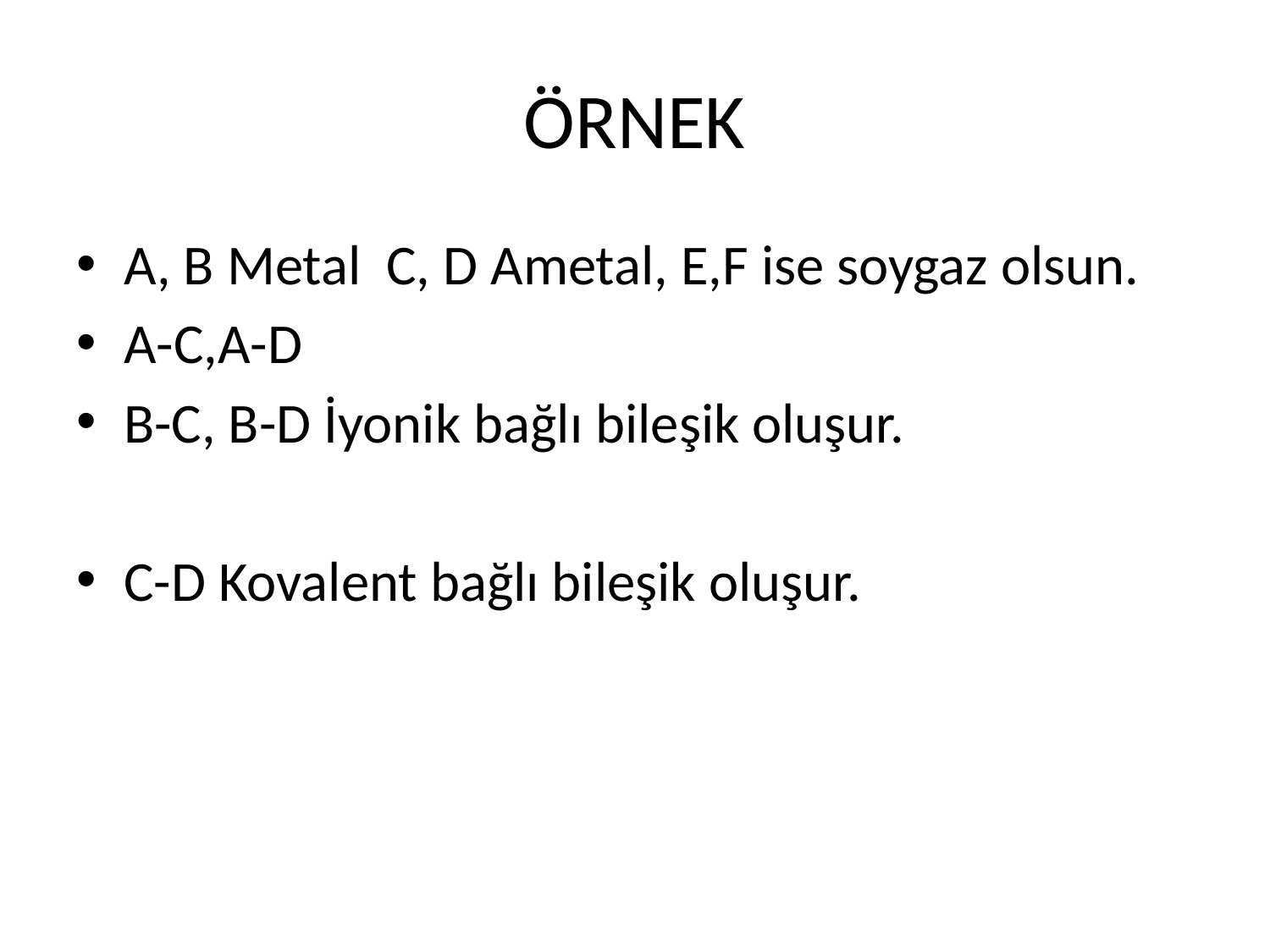

# ÖRNEK
A, B Metal  C, D Ametal, E,F ise soygaz olsun.
A-C,A-D
B-C, B-D İyonik bağlı bileşik oluşur.

C-D Kovalent bağlı bileşik oluşur.